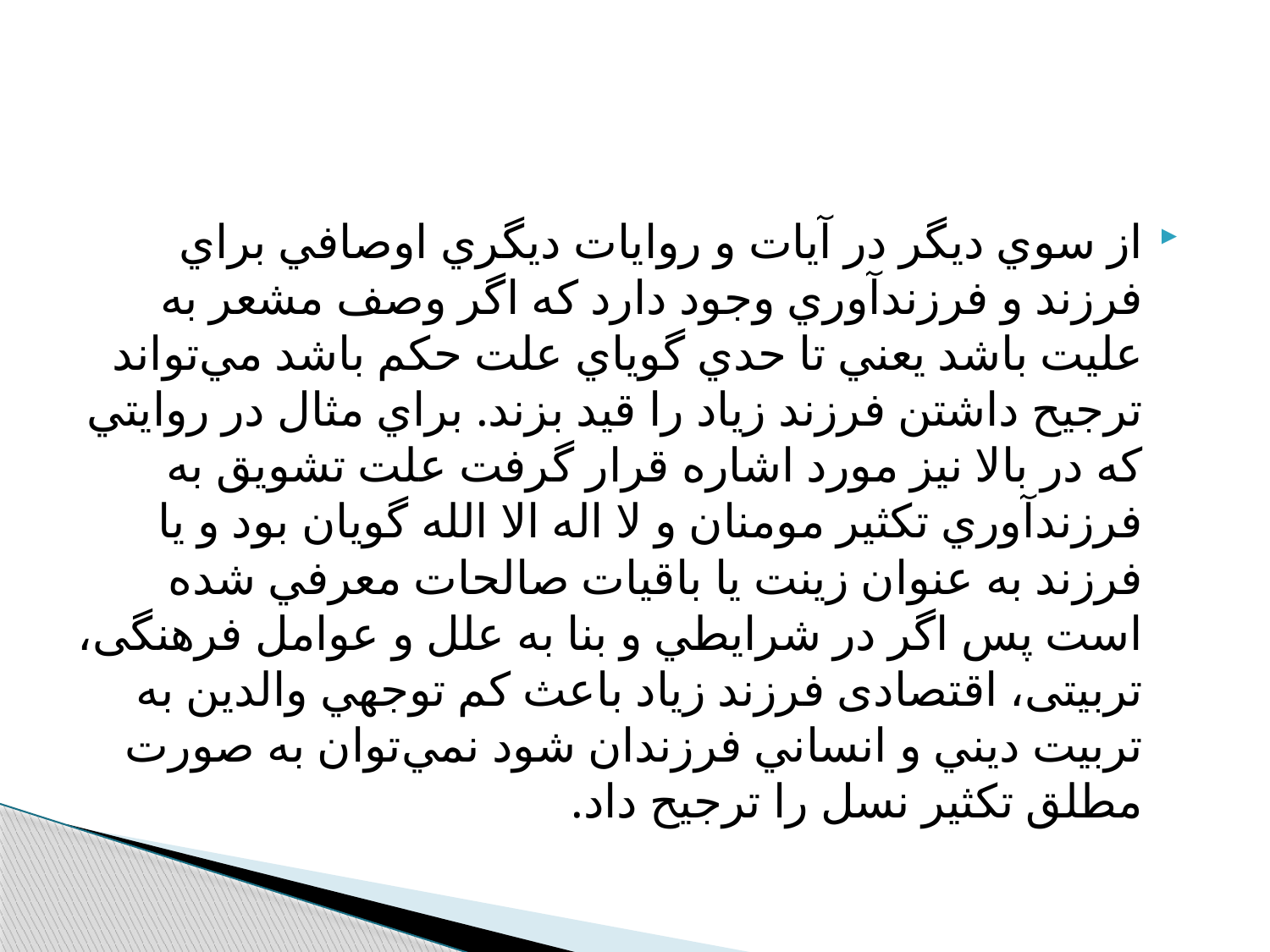

#
از سوي ديگر در آيات و روايات ديگري اوصافي براي فرزند و فرزندآوري وجود دارد كه اگر وصف مشعر به عليت باشد يعني تا حدي گوياي علت حكم باشد مي‌تواند ترجيح داشتن فرزند زياد را قيد بزند. براي مثال در روايتي كه در بالا نيز مورد اشاره قرار گرفت علت تشويق به فرزندآوري تكثير مومنان و لا اله الا الله گويان بود و يا فرزند به عنوان زينت يا باقيات صالحات معرفي شده است پس اگر در شرايطي و بنا به علل و عوامل فرهنگى، تربيتى، اقتصادى فرزند زياد باعث كم توجهي والدين به تربيت ديني و انساني فرزندان شود نمي‌توان به صورت مطلق تكثير نسل را ترجيح داد.